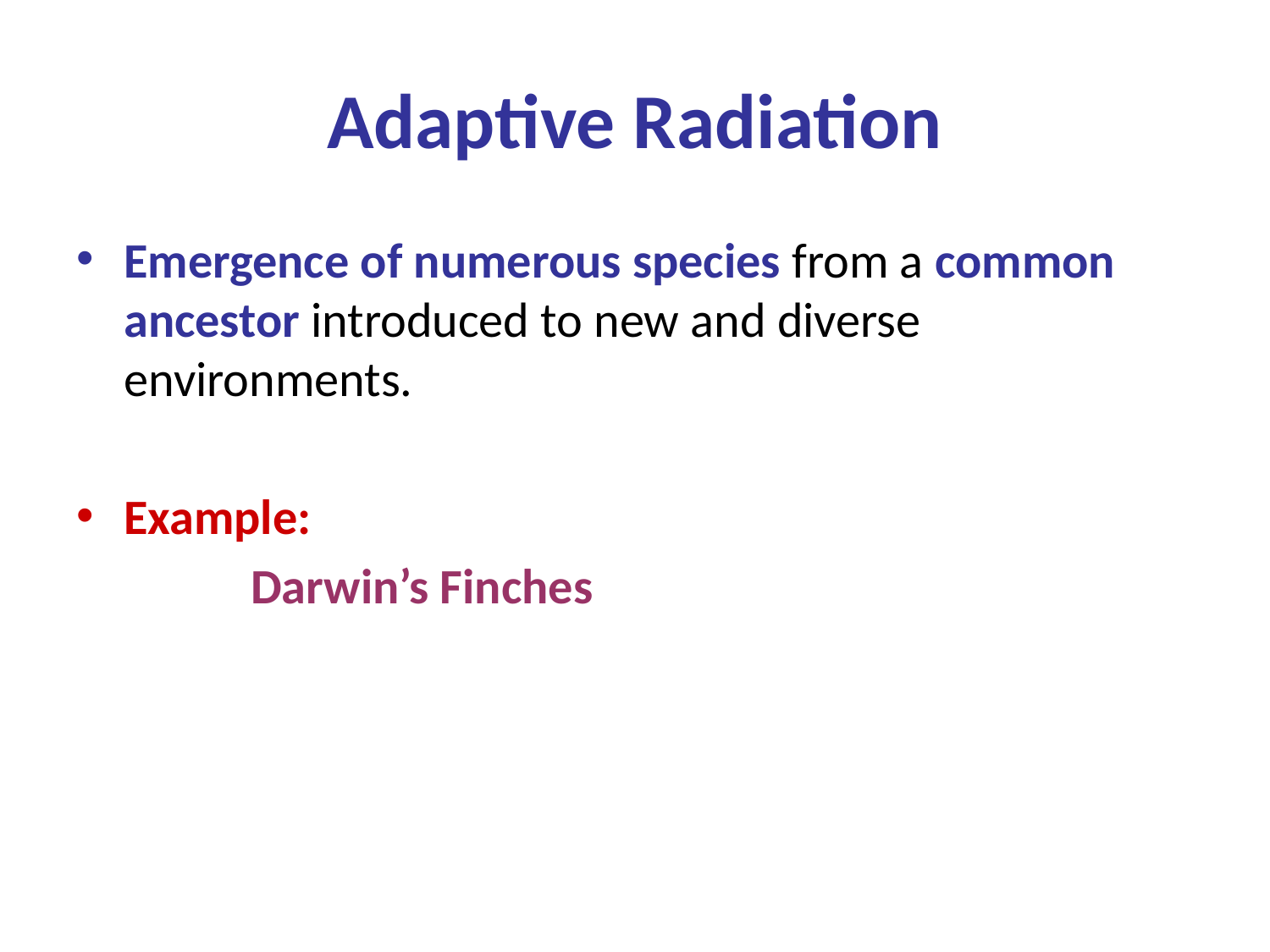

# Adaptive Radiation
Emergence of numerous species from a common ancestor introduced to new and diverse environments.

Example:
		Darwin’s Finches